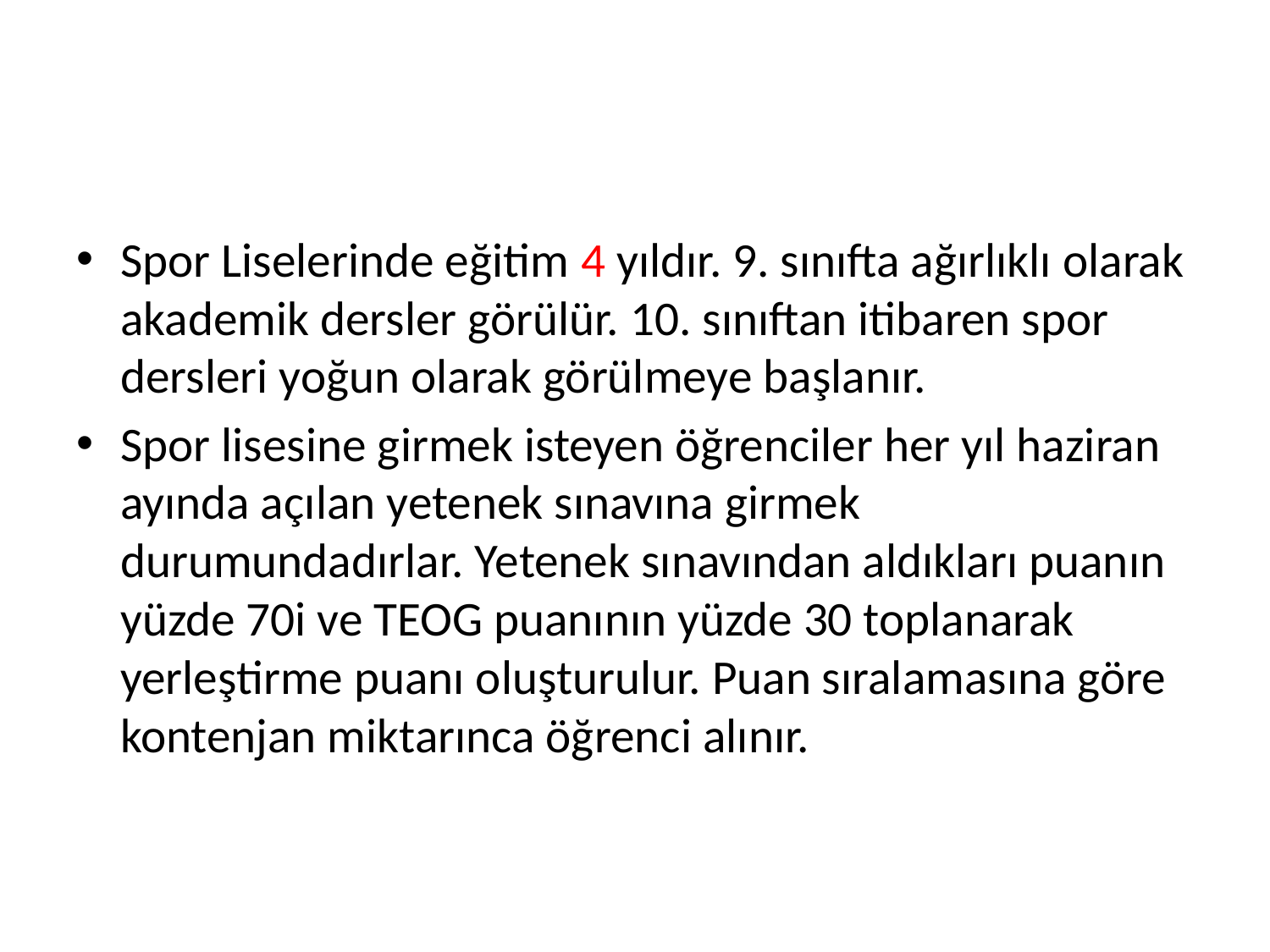

#
Spor Liselerinde eğitim 4 yıldır. 9. sınıfta ağırlıklı olarak akademik dersler görülür. 10. sınıftan itibaren spor dersleri yoğun olarak görülmeye başlanır.
Spor lisesine girmek isteyen öğrenciler her yıl haziran ayında açılan yetenek sınavına girmek durumundadırlar. Yetenek sınavından aldıkları puanın yüzde 70i ve TEOG puanının yüzde 30 toplanarak yerleştirme puanı oluşturulur. Puan sıralamasına göre kontenjan miktarınca öğrenci alınır.